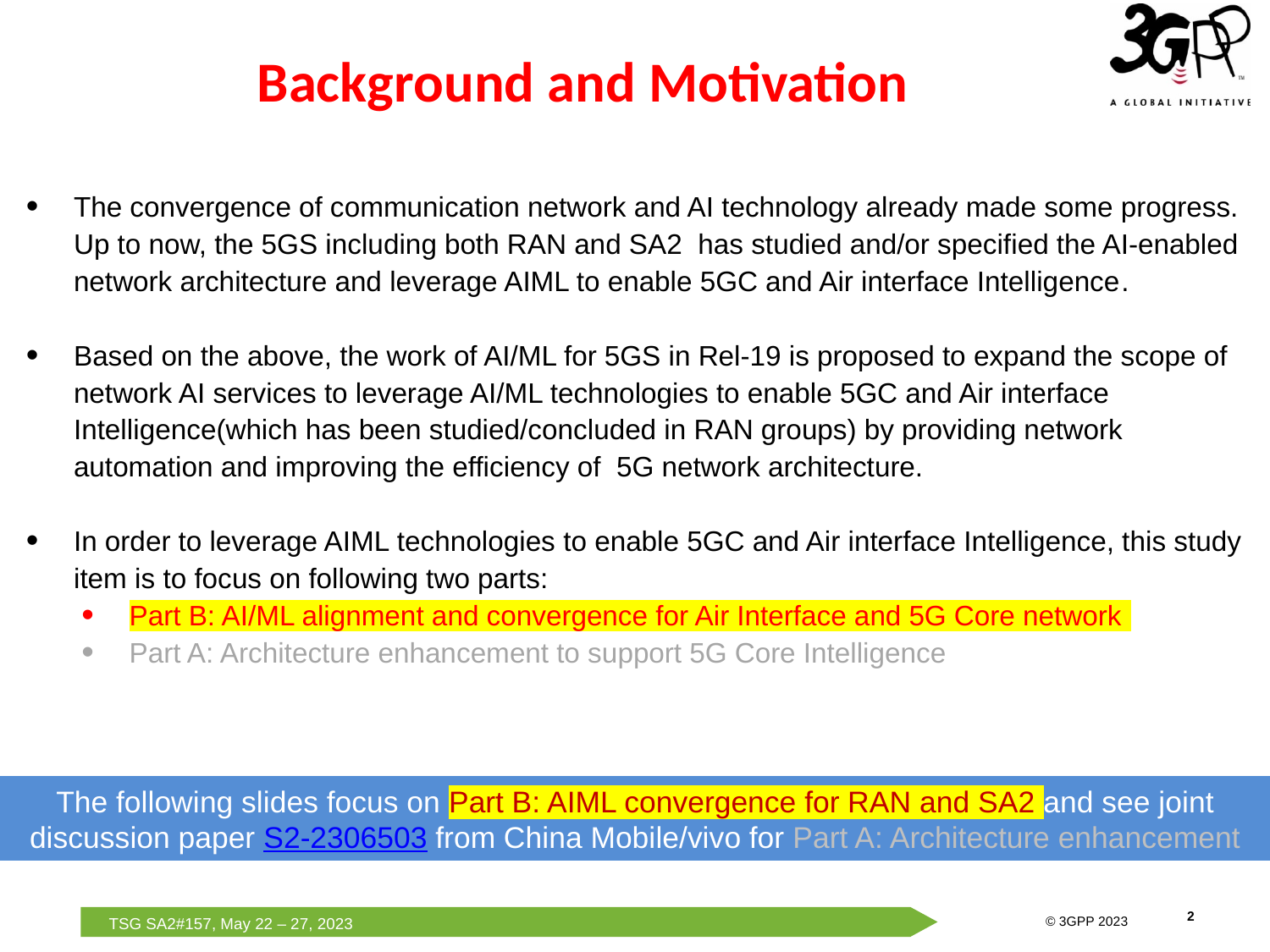

# Background and Motivation
The convergence of communication network and AI technology already made some progress. Up to now, the 5GS including both RAN and SA2  has studied and/or specified the AI-enabled network architecture and leverage AIML to enable 5GC and Air interface Intelligence.

Based on the above, the work of AI/ML for 5GS in Rel-19 is proposed to expand the scope of network AI services to leverage AI/ML technologies to enable 5GC and Air interface Intelligence(which has been studied/concluded in RAN groups) by providing network automation and improving the efficiency of  5G network architecture.

In order to leverage AIML technologies to enable 5GC and Air interface Intelligence, this study item is to focus on following two parts:
Part B: AI/ML alignment and convergence for Air Interface and 5G Core network
Part A: Architecture enhancement to support 5G Core Intelligence
The following slides focus on Part B: AIML convergence for RAN and SA2 and see joint discussion paper S2-2306503 from China Mobile/vivo for Part A: Architecture enhancement